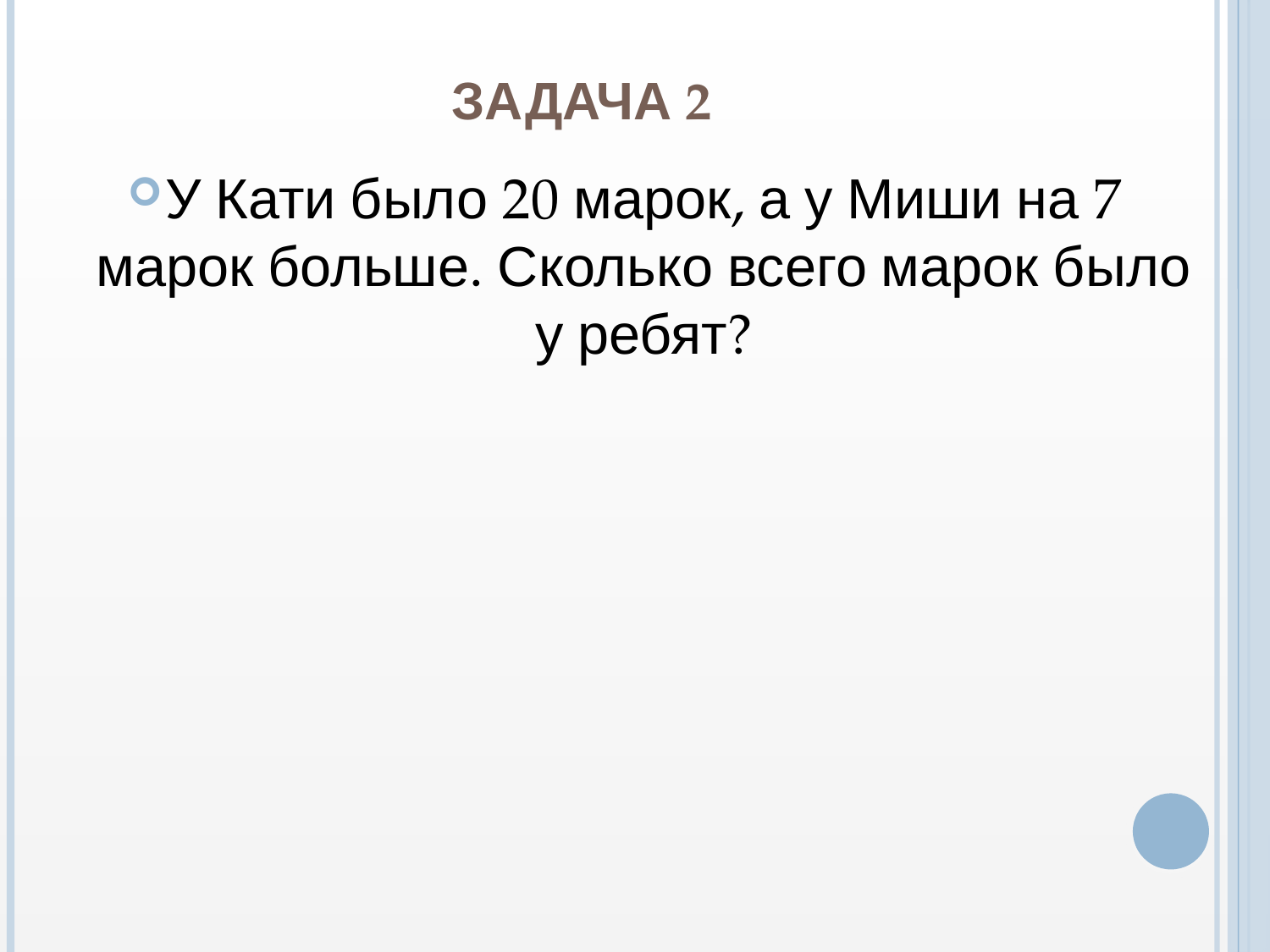

# Задача 2
У Кати было 20 марок, а у Миши на 7 марок больше. Сколько всего марок было у ребят?